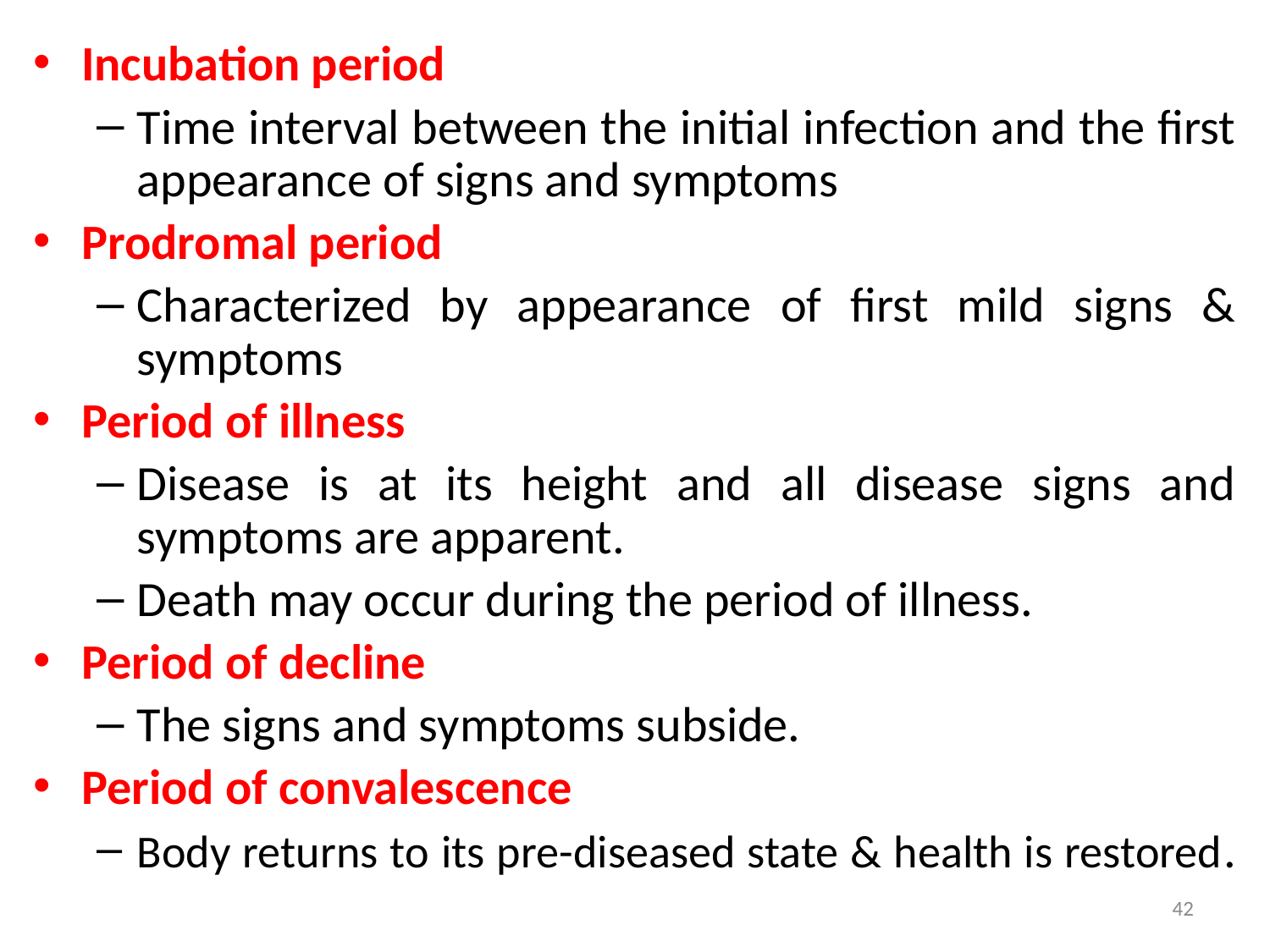

Incubation period
Time interval between the initial infection and the first appearance of signs and symptoms
Prodromal period
Characterized by appearance of first mild signs & symptoms
Period of illness
Disease is at its height and all disease signs and symptoms are apparent.
Death may occur during the period of illness.
Period of decline
The signs and symptoms subside.
Period of convalescence
Body returns to its pre-diseased state & health is restored.

42